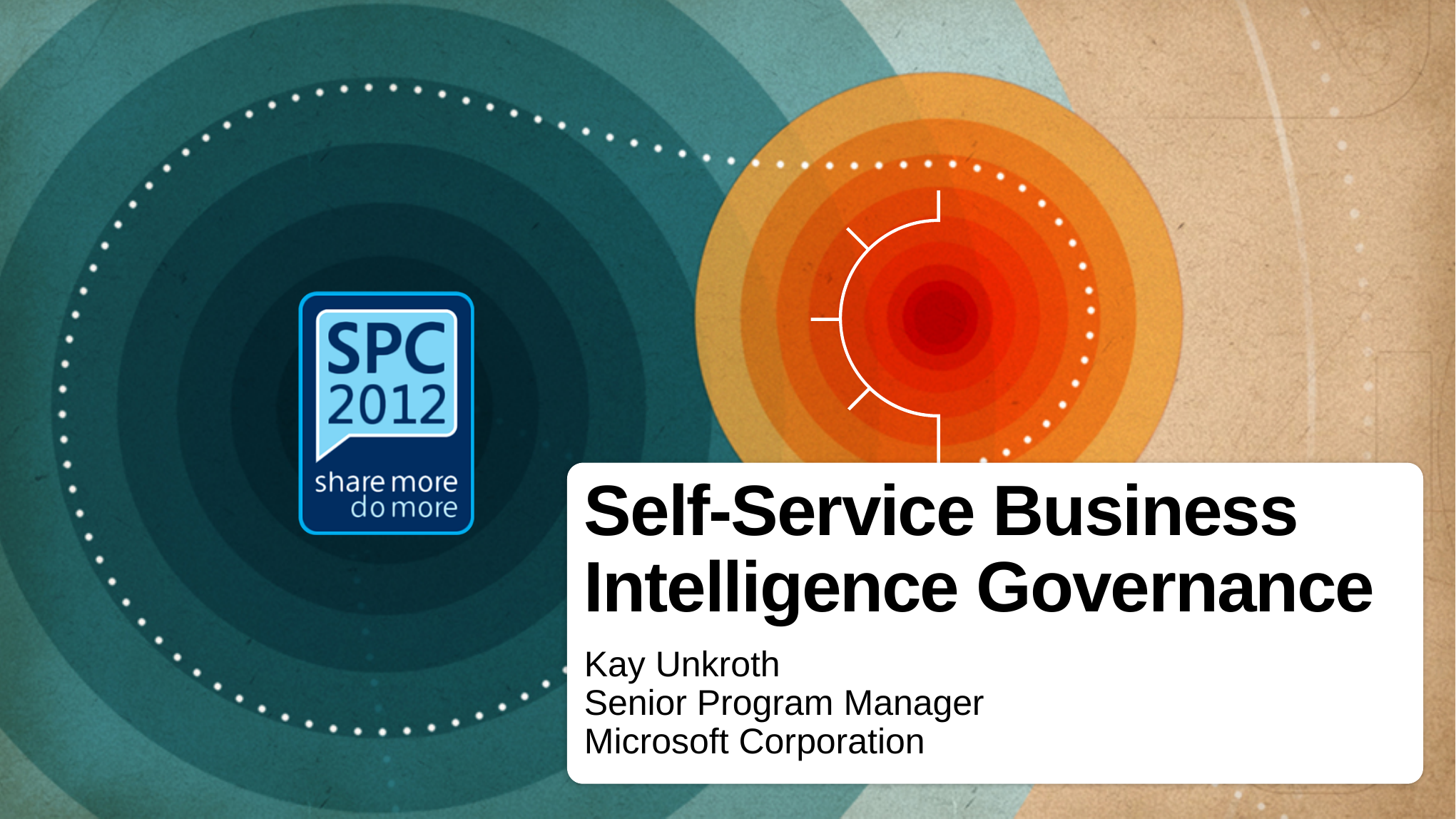

# Self-Service Business Intelligence Governance
Kay Unkroth
Senior Program Manager
Microsoft Corporation